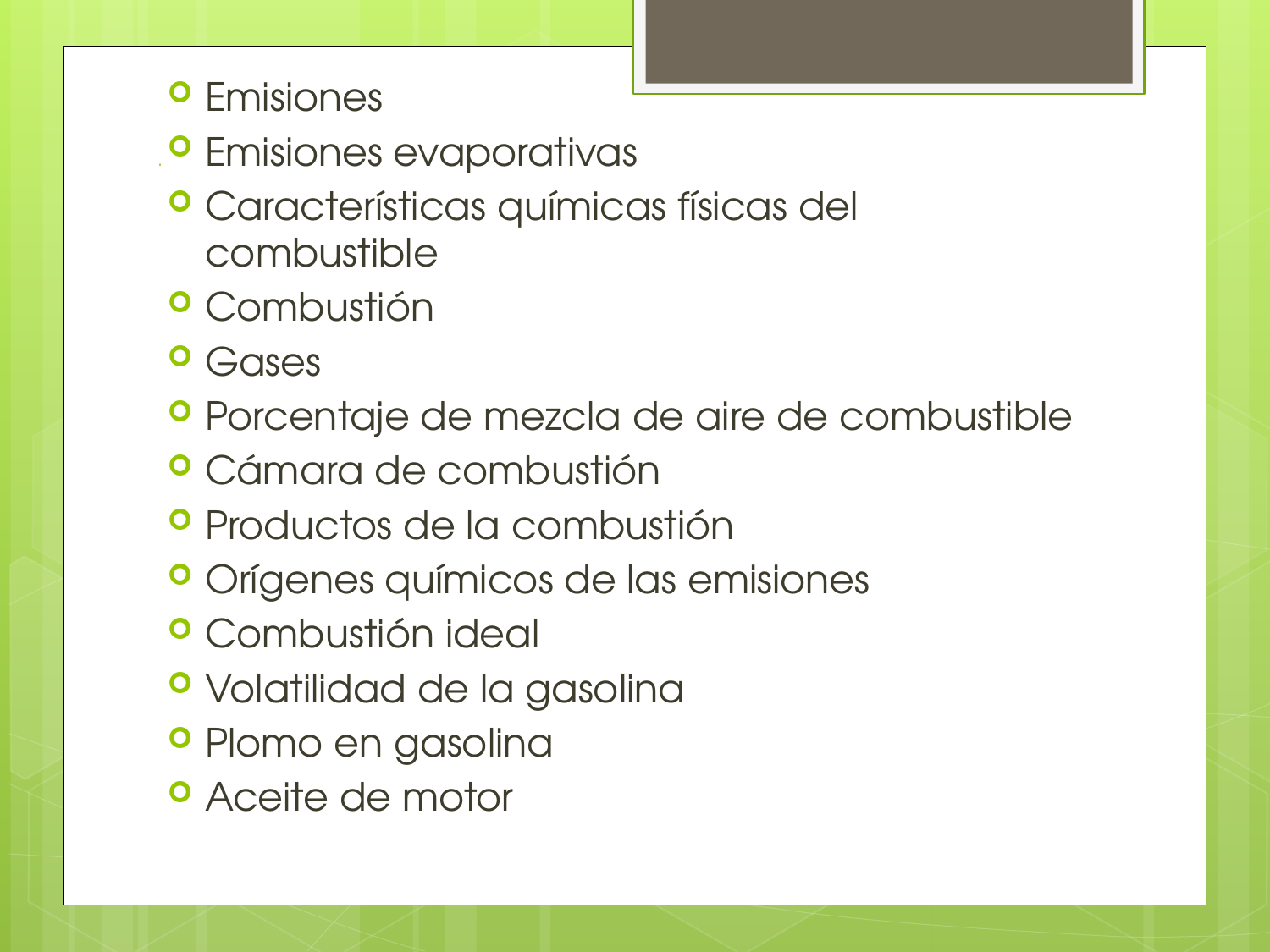

Emisiones
Emisiones evaporativas
Características químicas físicas del combustible
Combustión
Gases
Porcentaje de mezcla de aire de combustible
Cámara de combustión
Productos de la combustión
Orígenes químicos de las emisiones
Combustión ideal
Volatilidad de la gasolina
Plomo en gasolina
Aceite de motor

# .